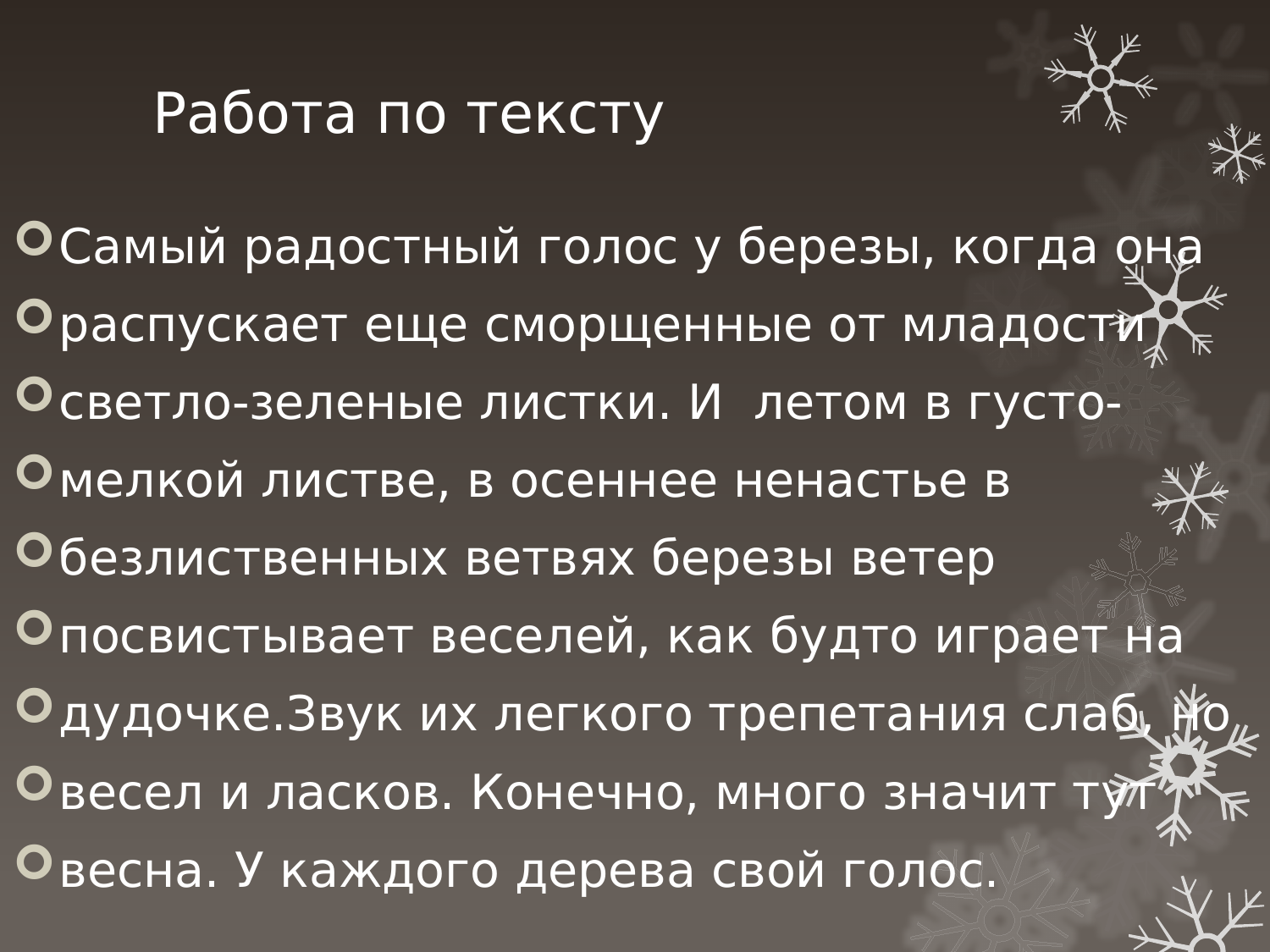

# Работа по тексту
Самый радостный голос у березы, когда она
распускает еще сморщенные от младости
светло-зеленые листки. И  летом в густо-
мелкой листве, в осеннее ненастье в
безлиственных ветвях березы ветер
посвистывает веселей, как будто играет на
дудочке.Звук их легкого трепетания слаб, но
весел и ласков. Конечно, много значит тут
весна. У каждого дерева свой голос.